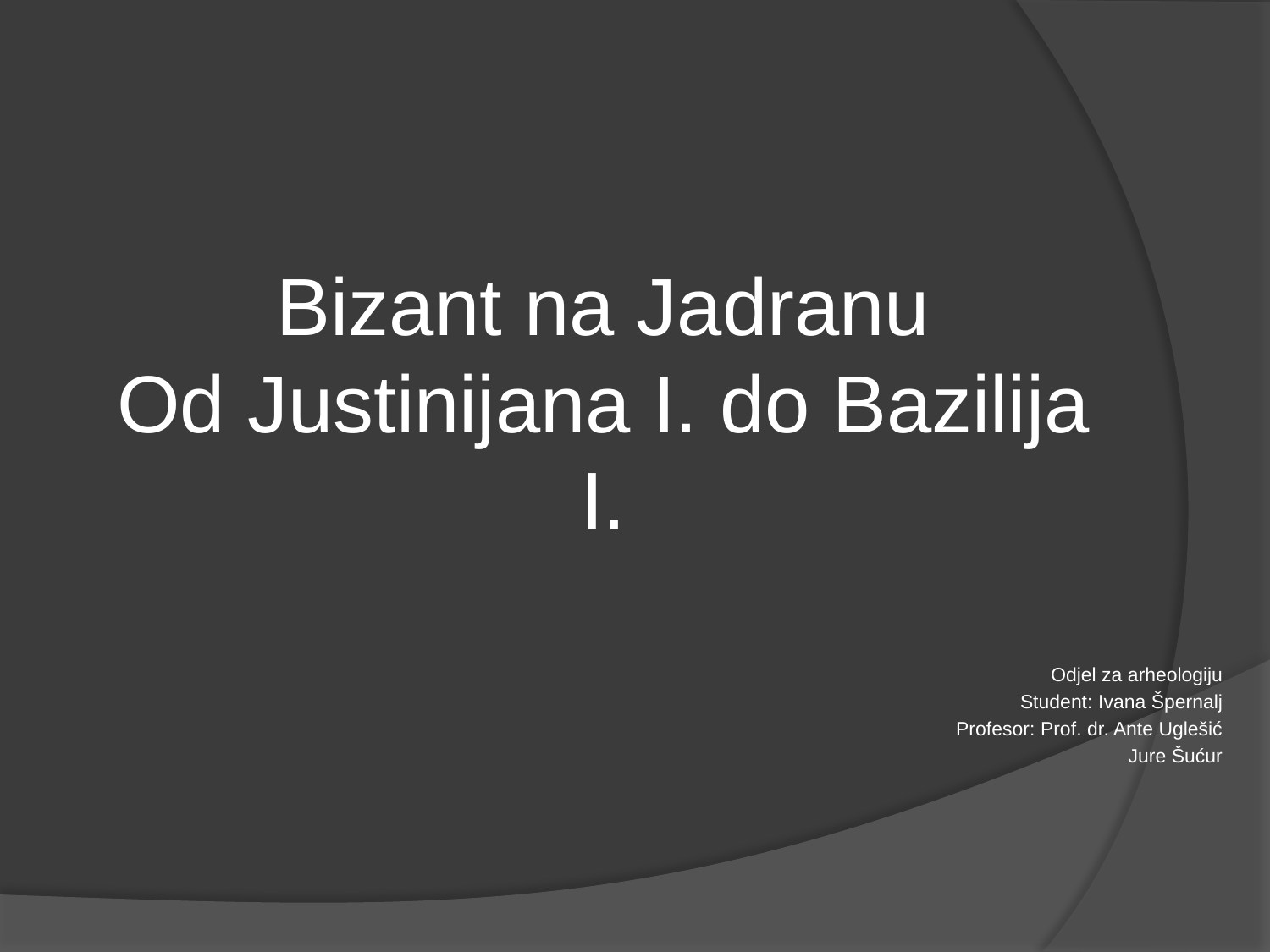

# Bizant na Jadranu Od Justinijana I. do Bazilija I.
Odjel za arheologiju
Student: Ivana Špernalj
Profesor: Prof. dr. Ante Uglešić
Jure Šućur